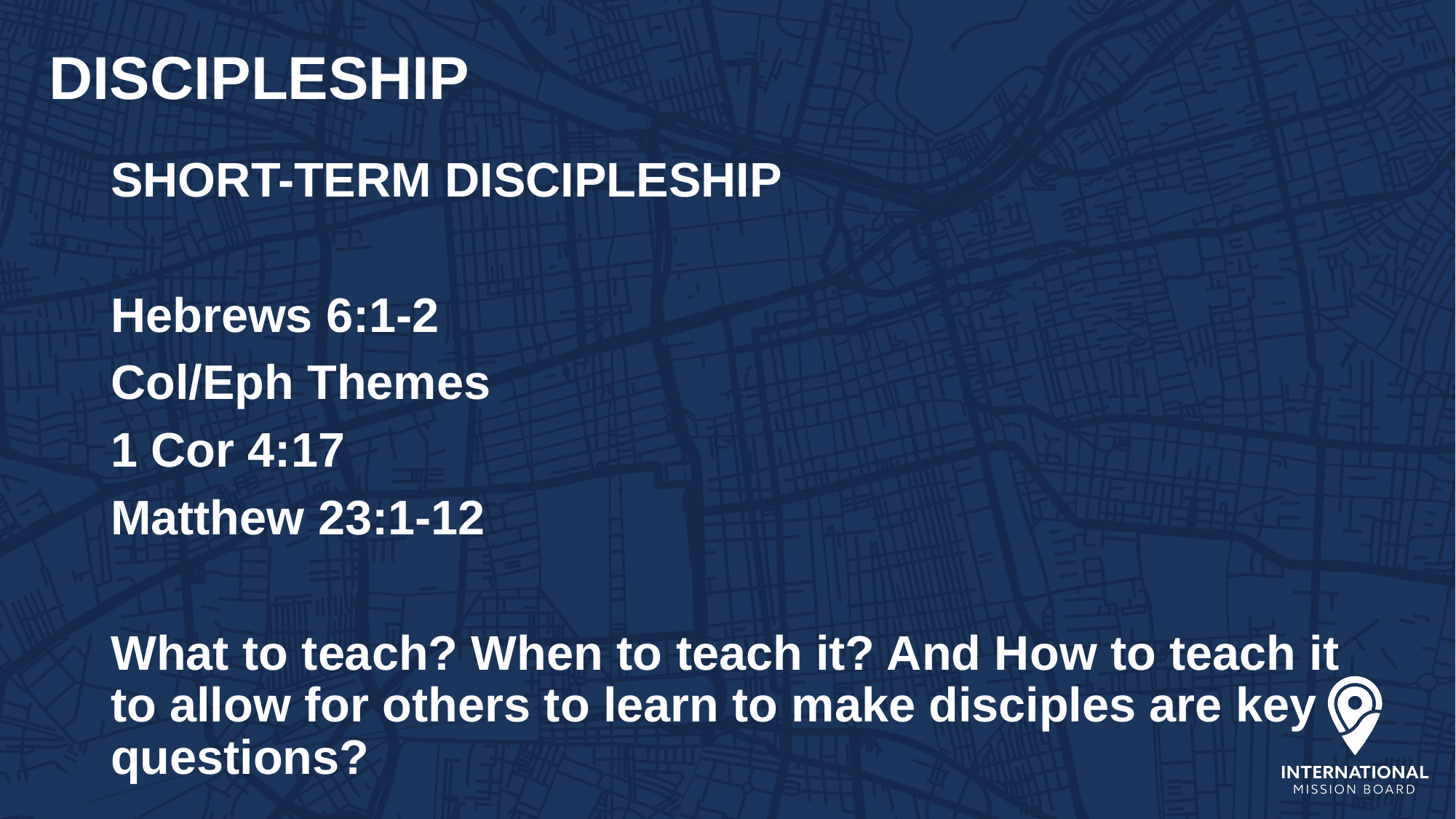

# DISCIPLESHIP
SHORT-TERM DISCIPLESHIP

Hebrews 6:1-2
Col/Eph Themes
1 Cor 4:17
Matthew 23:1-12

What to teach? When to teach it? And How to teach it to allow for others to learn to make disciples are key questions?